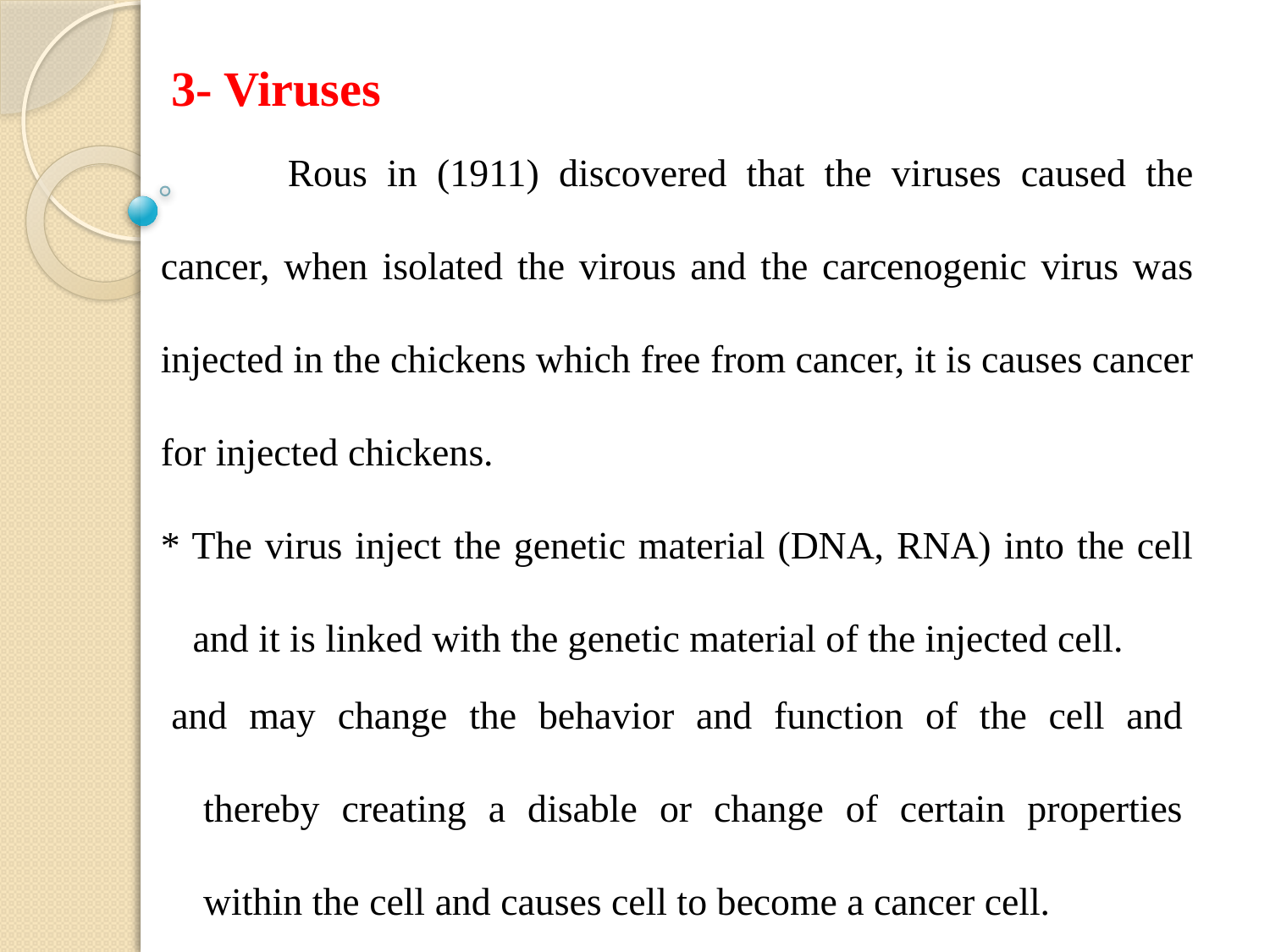

3- Viruses
	Rous in (1911) discovered that the viruses caused the cancer, when isolated the virous and the carcenogenic virus was injected in the chickens which free from cancer, it is causes cancer for injected chickens.
* The virus inject the genetic material (DNA, RNA) into the cell and it is linked with the genetic material of the injected cell.
and may change the behavior and function of the cell and thereby creating a disable or change of certain properties within the cell and causes cell to become a cancer cell.